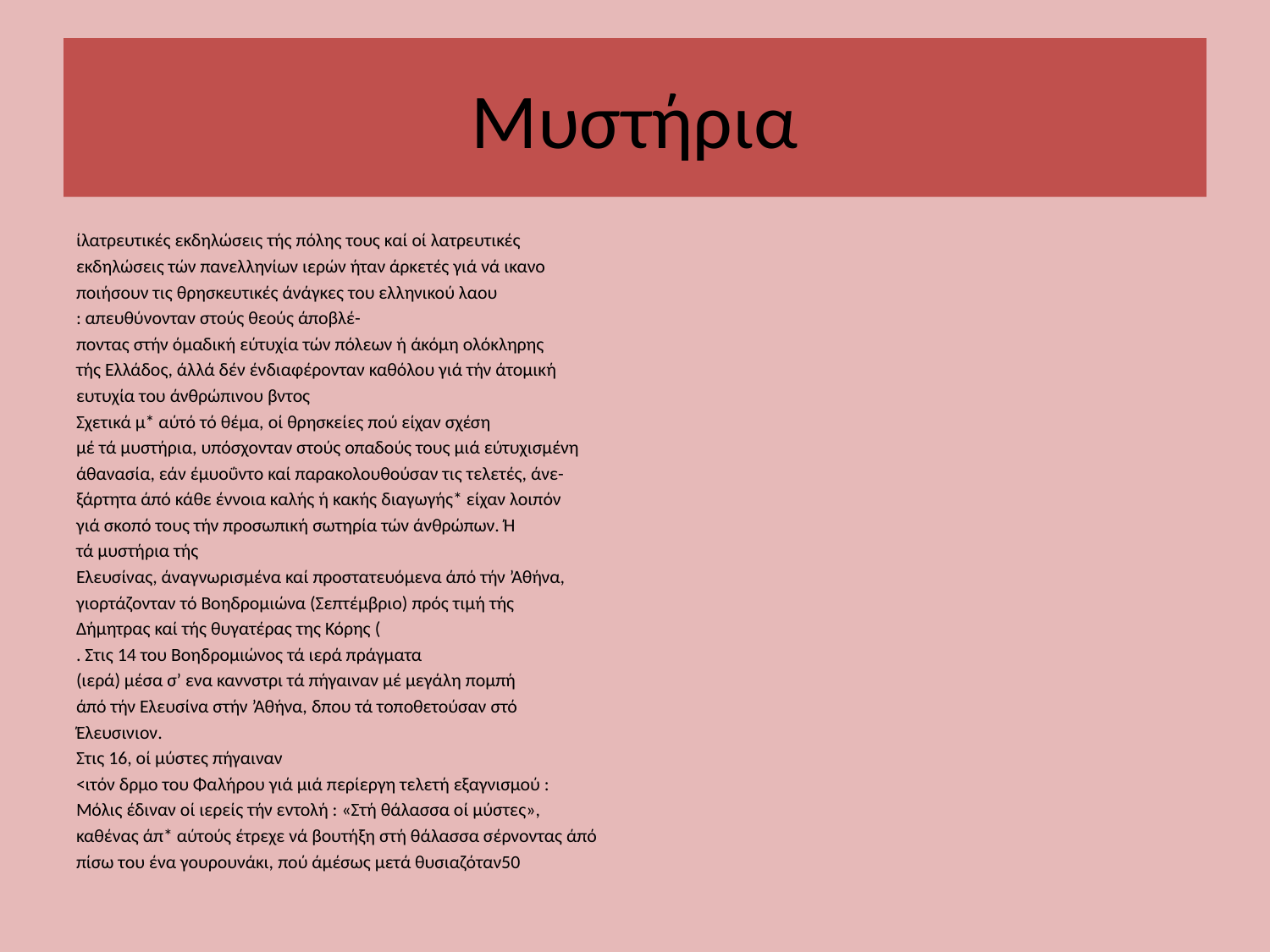

# Μυστήρια
ίλατρευτικές εκδηλώσεις τής πόλης τους καί οί λατρευτικές
εκδηλώσεις τών πανελληνίων ιερών ήταν άρκετές γιά νά ικανο­
ποιήσουν τις θρησκευτικές άνάγκες του ελληνικού λαου
: απευθύνονταν στούς θεούς άποβλέ-
ποντας στήν όμαδική εύτυχία τών πόλεων ή άκόμη ολόκληρης
τής Ελλάδος, άλλά δέν ένδιαφέρονταν καθόλου γιά τήν άτομική
ευτυχία του άνθρώπινου βντος
Σχετικά μ* αύτό τό θέμα, οί θρησκείες πού είχαν σχέση
μέ τά μυστήρια, υπόσχονταν στούς οπαδούς τους μιά εύτυχισμένη
άθανασία, εάν έμυοΰντο καί παρακολουθούσαν τις τελετές, άνε-
ξάρτητα άπό κάθε έννοια καλής ή κακής διαγωγής* είχαν λοιπόν
γιά σκοπό τους τήν προσωπική σωτηρία τών άνθρώπων. Ή
τά μυστήρια τής
Ελευσίνας, άναγνωρισμένα καί προστατευόμενα άπό τήν ’Αθήνα,
γιορτάζονταν τό Βοηδρομιώνα (Σεπτέμβριο) πρός τιμή τής
Δήμητρας καί τής θυγατέρας της Κόρης (
. Στις 14 του Βοηδρομιώνος τά ιερά πράγματα
(ιερά) μέσα σ’ ενα καννστρι τά πήγαιναν μέ μεγάλη πομπή
άπό τήν Ελευσίνα στήν ’Αθήνα, δπου τά τοποθετούσαν στό
Έλευσινιον.
Στις 16, οί μύστες πήγαιναν
<ιτόν δρμο του Φαλήρου γιά μιά περίεργη τελετή εξαγνισμού :
Μόλις έδιναν οί ιερείς τήν εντολή : «Στή θάλασσα οί μύστες»,
καθένας άπ* αύτούς έτρεχε νά βουτήξη στή θάλασσα σέρνοντας άπό
πίσω του ένα γουρουνάκι, πού άμέσως μετά θυσιαζόταν50